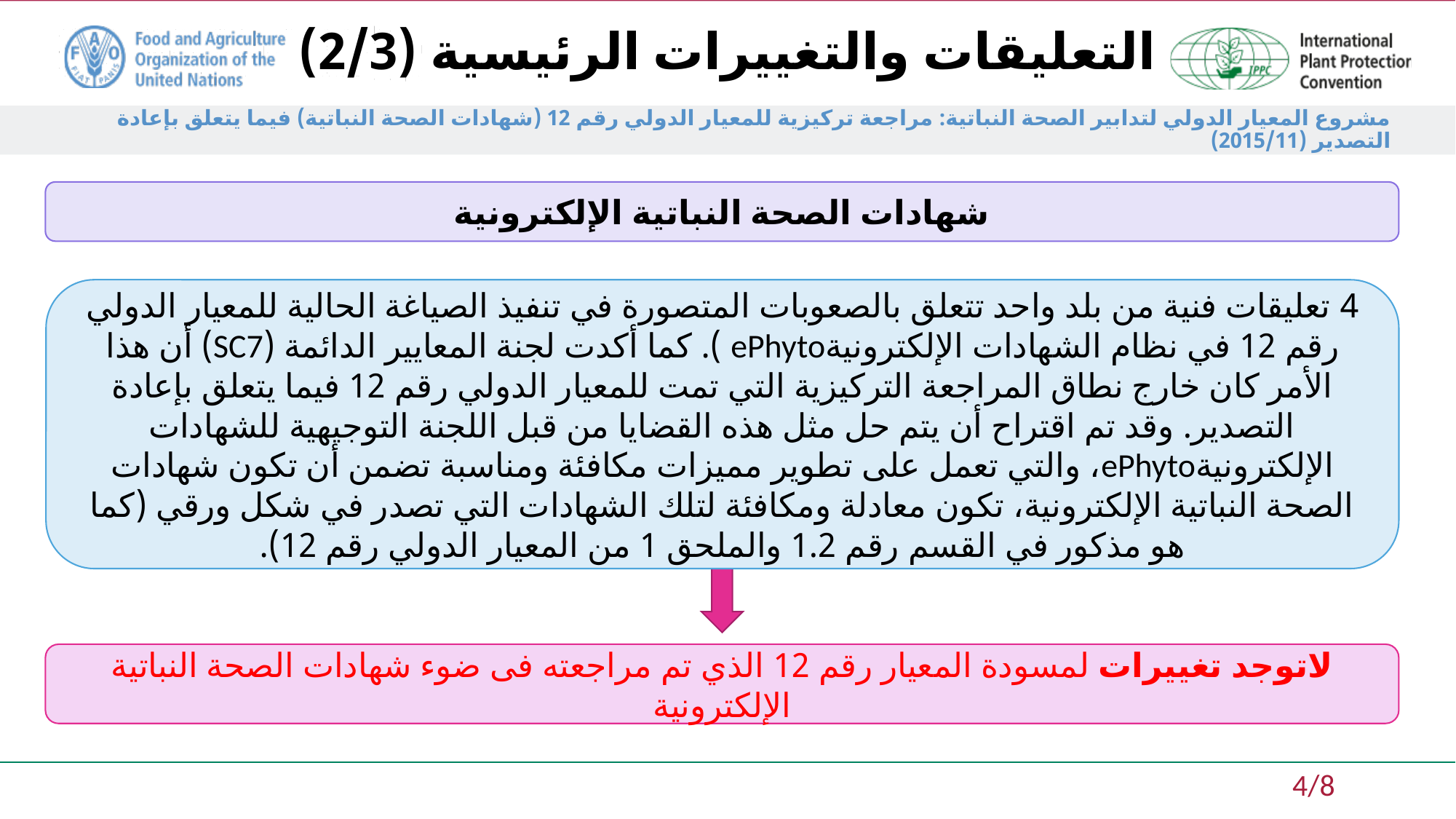

التعليقات والتغييرات الرئيسية (2/3)
شهادات الصحة النباتية الإلكترونية
4 تعليقات فنية من بلد واحد تتعلق بالصعوبات المتصورة في تنفيذ الصياغة الحالية للمعيار الدولي رقم 12 في نظام الشهادات الإلكترونيةePhyto ). كما أكدت لجنة المعايير الدائمة (SC7) أن هذا الأمر كان خارج نطاق المراجعة التركيزية التي تمت للمعيار الدولي رقم 12 فيما يتعلق بإعادة التصدير. وقد تم اقتراح أن يتم حل مثل هذه القضايا من قبل اللجنة التوجيهية للشهادات الإلكترونيةePhyto، والتي تعمل على تطوير مميزات مكافئة ومناسبة تضمن أن تكون شهادات الصحة النباتية الإلكترونية، تكون معادلة ومكافئة لتلك الشهادات التي تصدر في شكل ورقي (كما هو مذكور في القسم رقم 1.2 والملحق 1 من المعيار الدولي رقم 12).

لاتوجد تغييرات لمسودة المعيار رقم 12 الذي تم مراجعته فى ضوء شهادات الصحة النباتية الإلكترونية